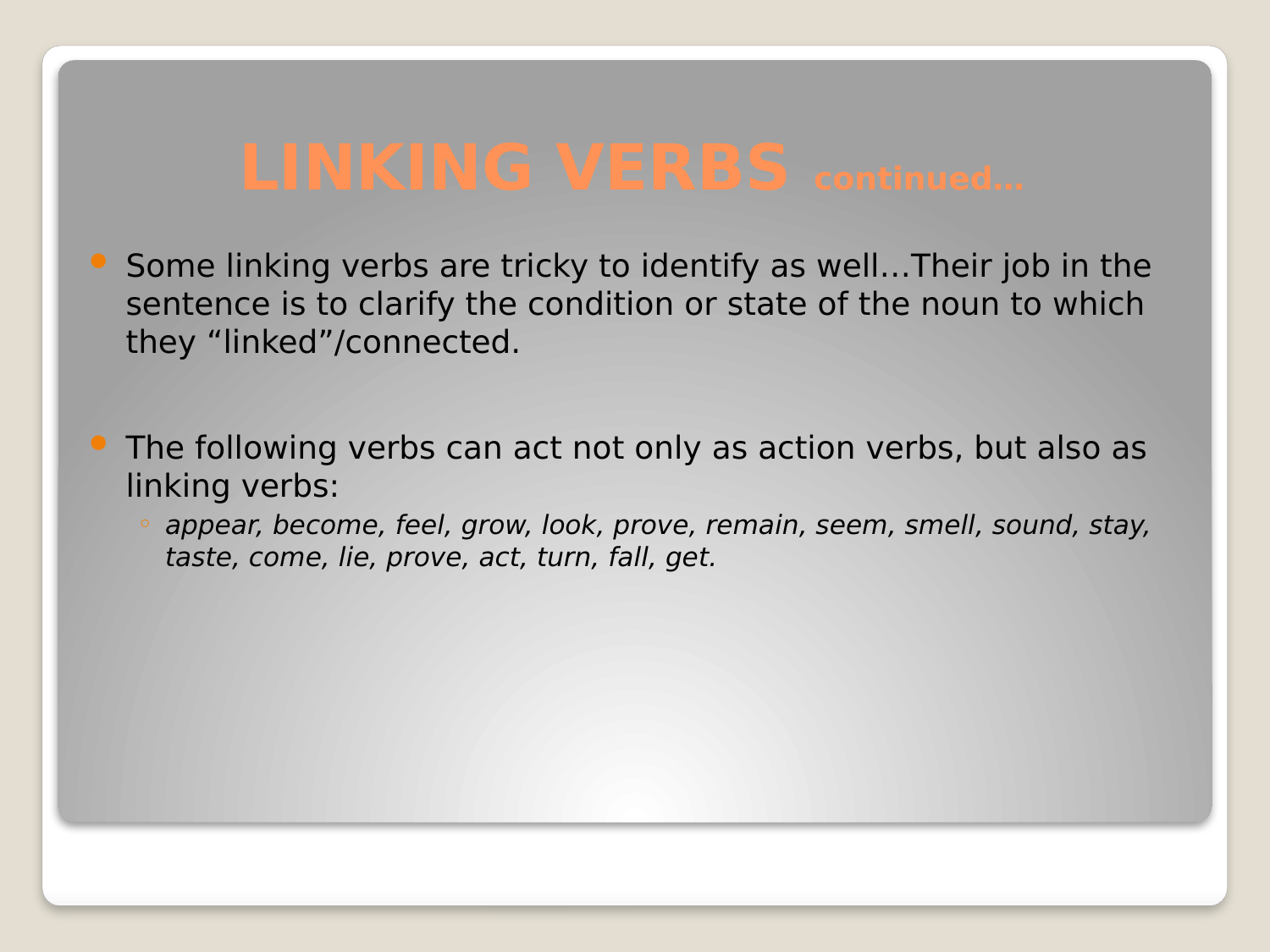

# LINKING VERBS continued…
Some linking verbs are tricky to identify as well…Their job in the sentence is to clarify the condition or state of the noun to which they “linked”/connected.

The following verbs can act not only as action verbs, but also as linking verbs:
appear, become, feel, grow, look, prove, remain, seem, smell, sound, stay, taste, come, lie, prove, act, turn, fall, get.